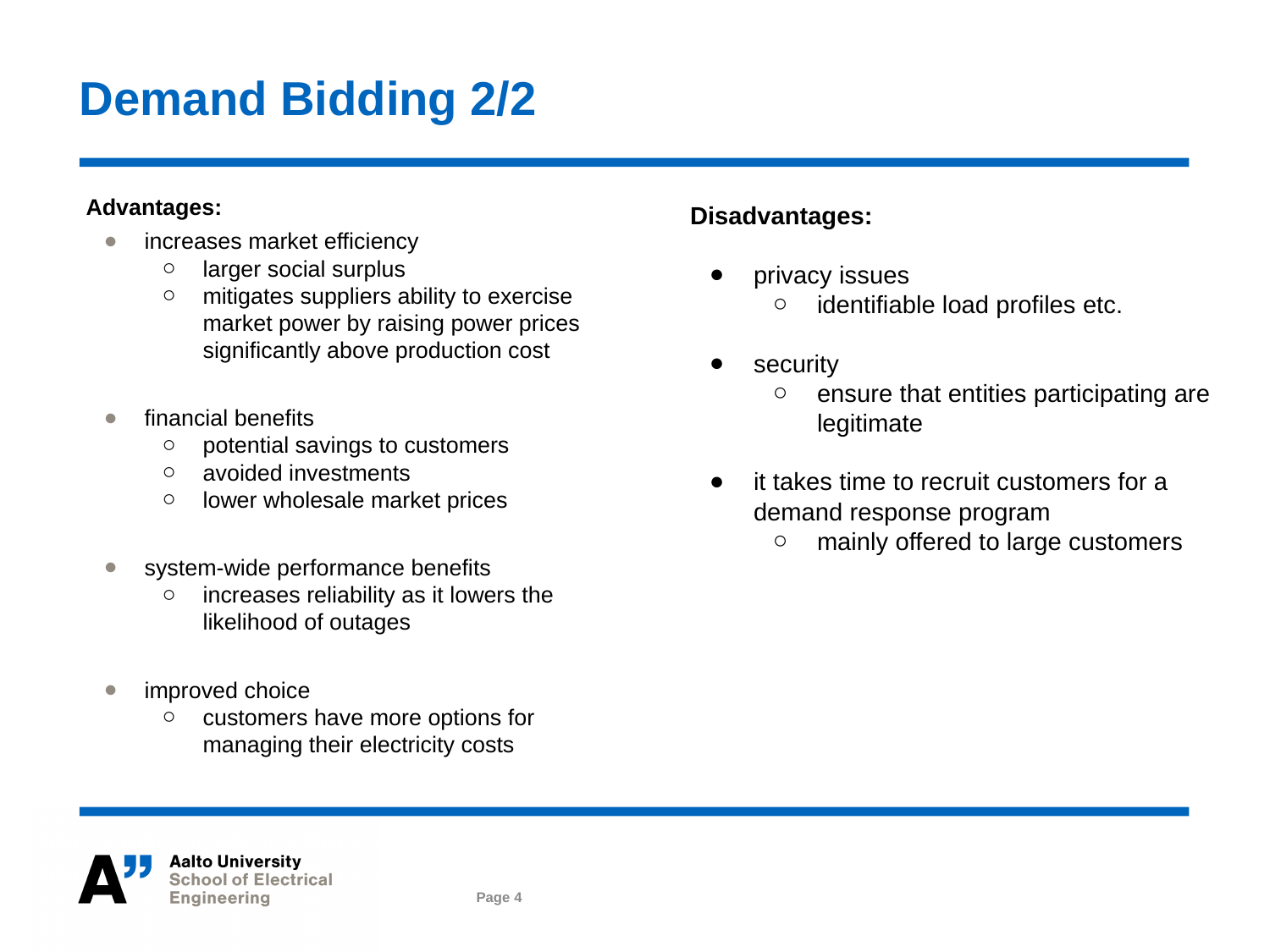

# Demand Bidding 2/2
Advantages:
increases market efficiency
larger social surplus
mitigates suppliers ability to exercise market power by raising power prices significantly above production cost

financial benefits
potential savings to customers
avoided investments
lower wholesale market prices

system-wide performance benefits
increases reliability as it lowers the likelihood of outages

improved choice
customers have more options for managing their electricity costs

Disadvantages:

privacy issues
identifiable load profiles etc.

security
ensure that entities participating are legitimate

it takes time to recruit customers for a demand response program
mainly offered to large customers

Page 4